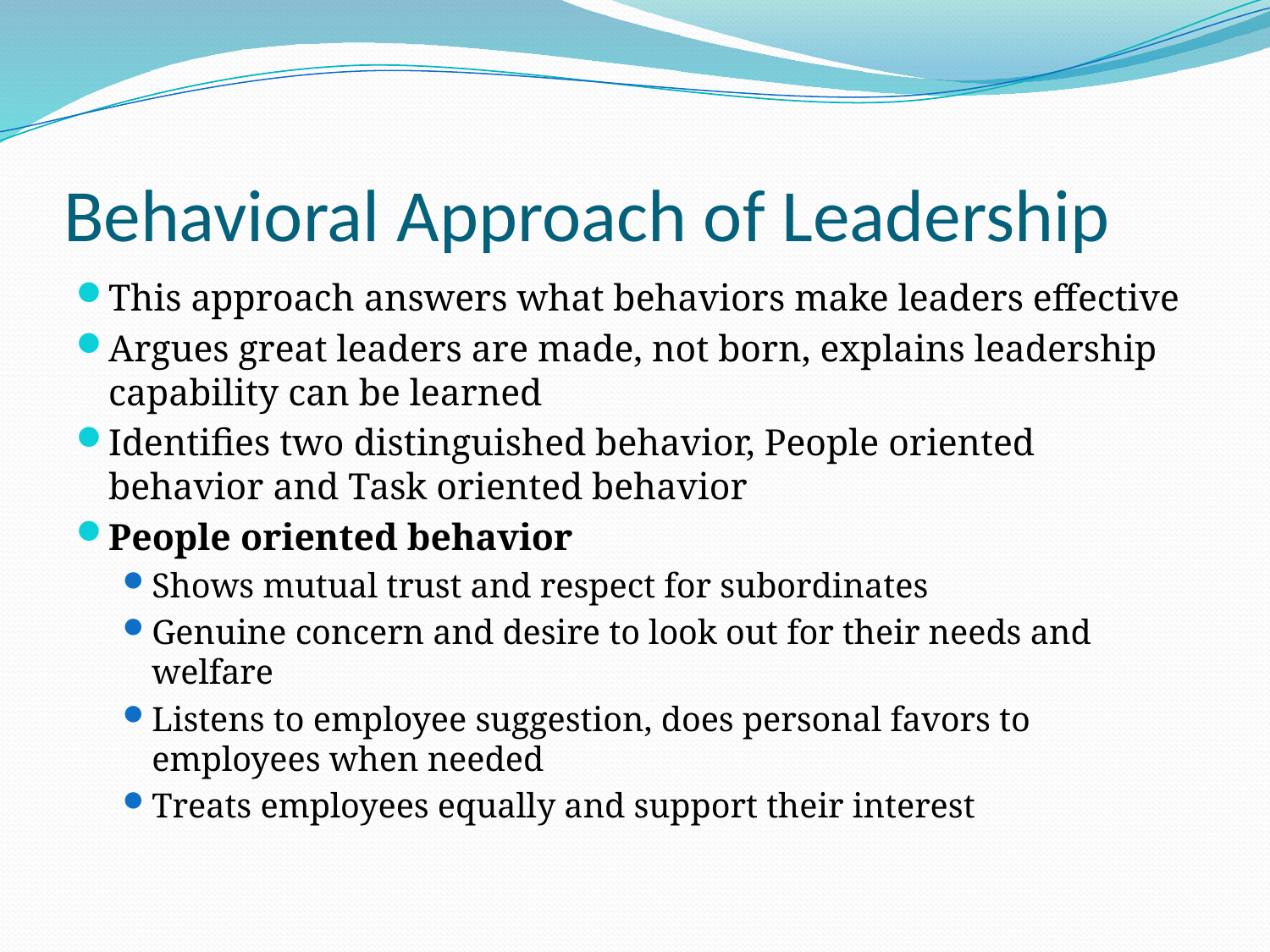

# Behavioral Approach of Leadership
This approach answers what behaviors make leaders effective
Argues great leaders are made, not born, explains leadership capability can be learned
Identifies two distinguished behavior, People oriented behavior and Task oriented behavior
People oriented behavior
Shows mutual trust and respect for subordinates
Genuine concern and desire to look out for their needs and welfare
Listens to employee suggestion, does personal favors to employees when needed
Treats employees equally and support their interest